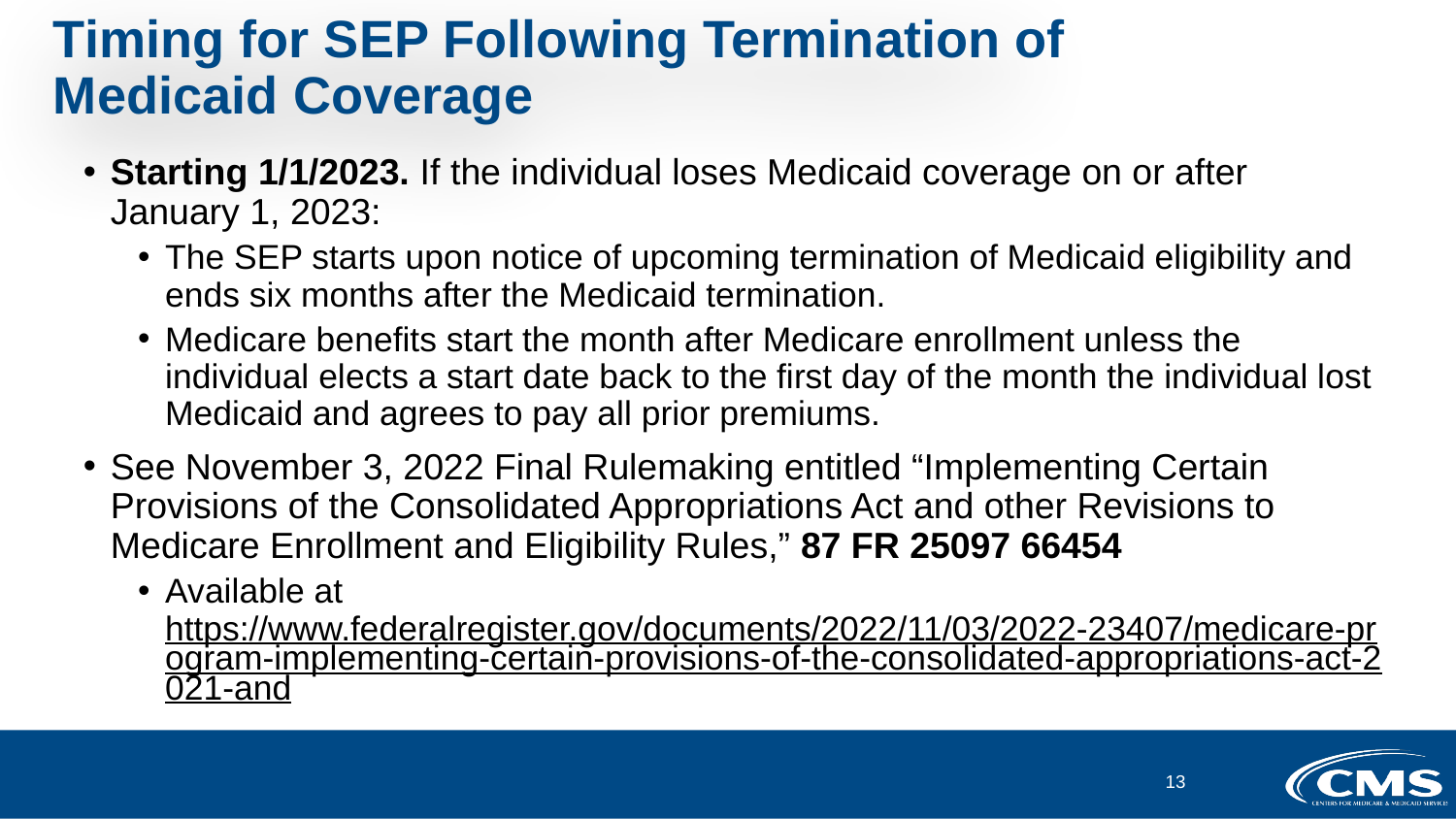

# Timing for SEP Following Termination of Medicaid Coverage
Starting 1/1/2023. If the individual loses Medicaid coverage on or after January 1, 2023:
The SEP starts upon notice of upcoming termination of Medicaid eligibility and ends six months after the Medicaid termination.
Medicare benefits start the month after Medicare enrollment unless the individual elects a start date back to the first day of the month the individual lost Medicaid and agrees to pay all prior premiums.
See November 3, 2022 Final Rulemaking entitled “Implementing Certain Provisions of the Consolidated Appropriations Act and other Revisions to Medicare Enrollment and Eligibility Rules,” 87 FR 25097 66454
Available at https://www.federalregister.gov/documents/2022/11/03/2022-23407/medicare-program-implementing-certain-provisions-of-the-consolidated-appropriations-act-2021-and

13